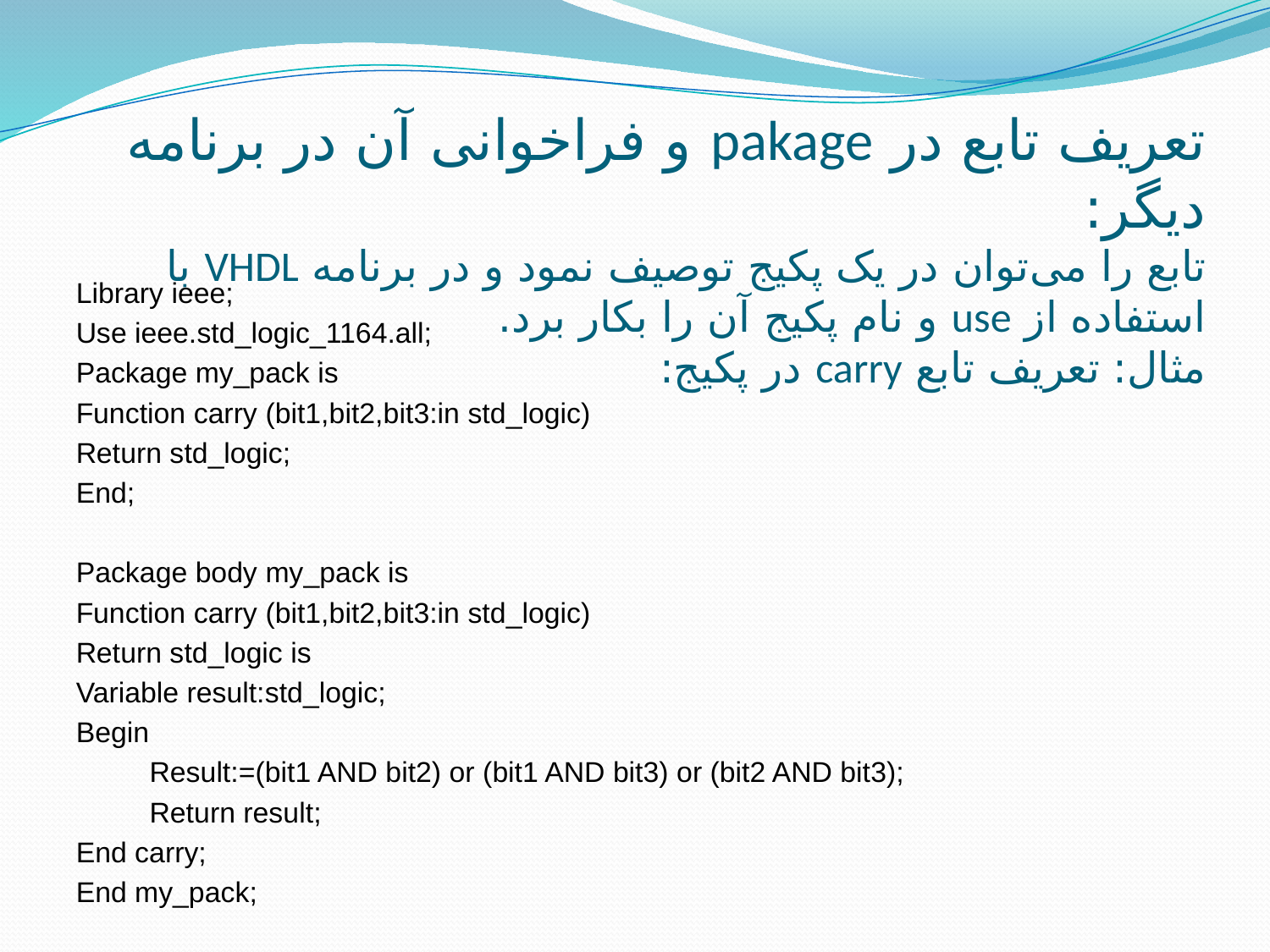

# تعریف تابع در pakage و فراخوانی آن در برنامه دیگر: تابع را می‌توان در یک پکیج توصیف نمود و در برنامه VHDL با استفاده از use و نام پکیج آن را بکار برد. مثال: تعریف تابع carry در پکیج:
Library ieee;
Use ieee.std_logic_1164.all;
Package my_pack is
Function carry (bit1,bit2,bit3:in std_logic)
Return std_logic;
End;

Package body my_pack is
Function carry (bit1,bit2,bit3:in std_logic)
Return std_logic is
Variable result:std_logic;
Begin
	Result:=(bit1 AND bit2) or (bit1 AND bit3) or (bit2 AND bit3);
	Return result;
End carry;
End my_pack;